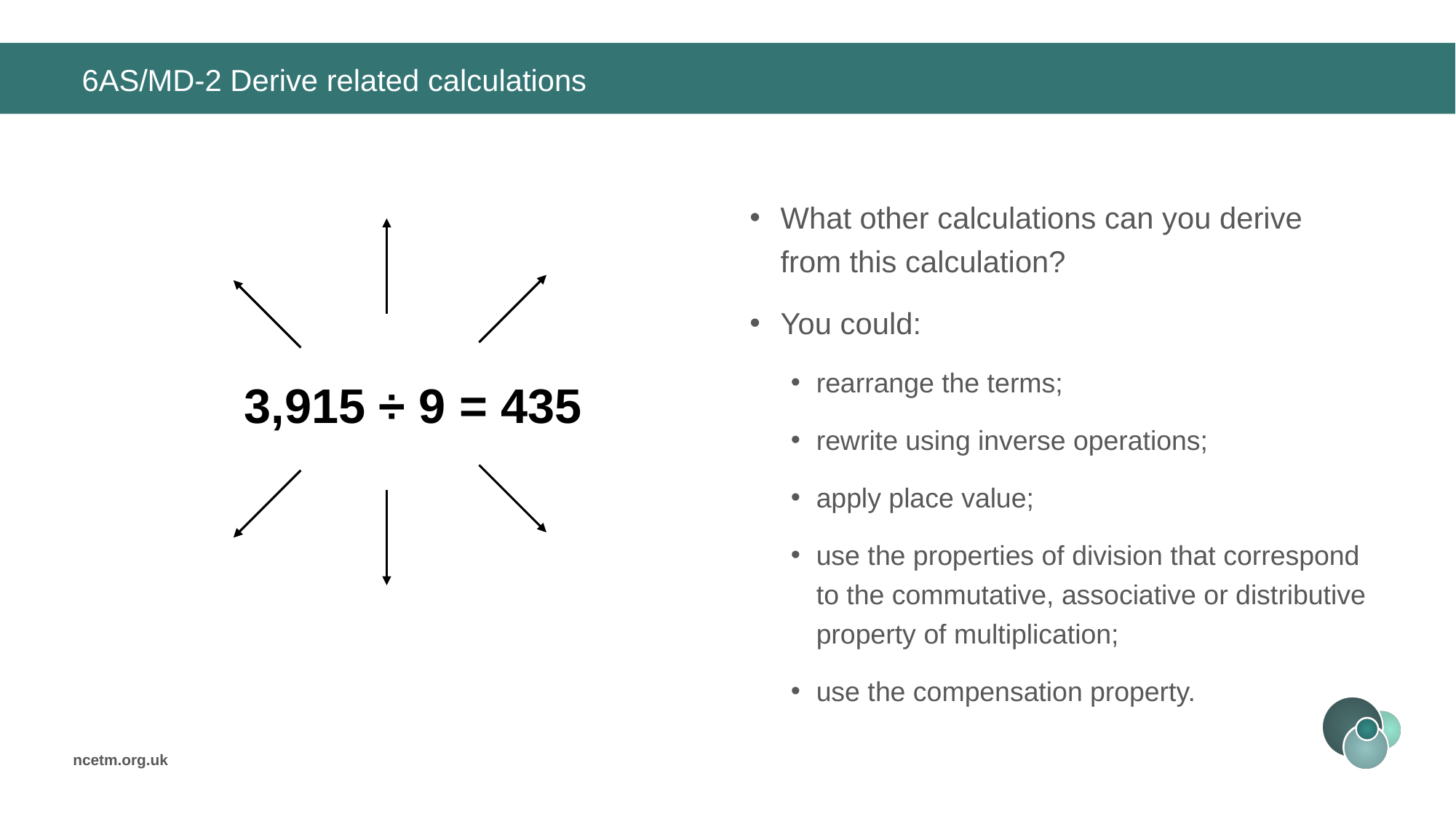

# 6AS/MD-2 Derive related calculations
What other calculations can you derive from this calculation?
You could:
rearrange the terms;
rewrite using inverse operations;
apply place value;
use the properties of division that correspond to the commutative, associative or distributive property of multiplication;
use the compensation property.

3,915 ÷ 9 = 435